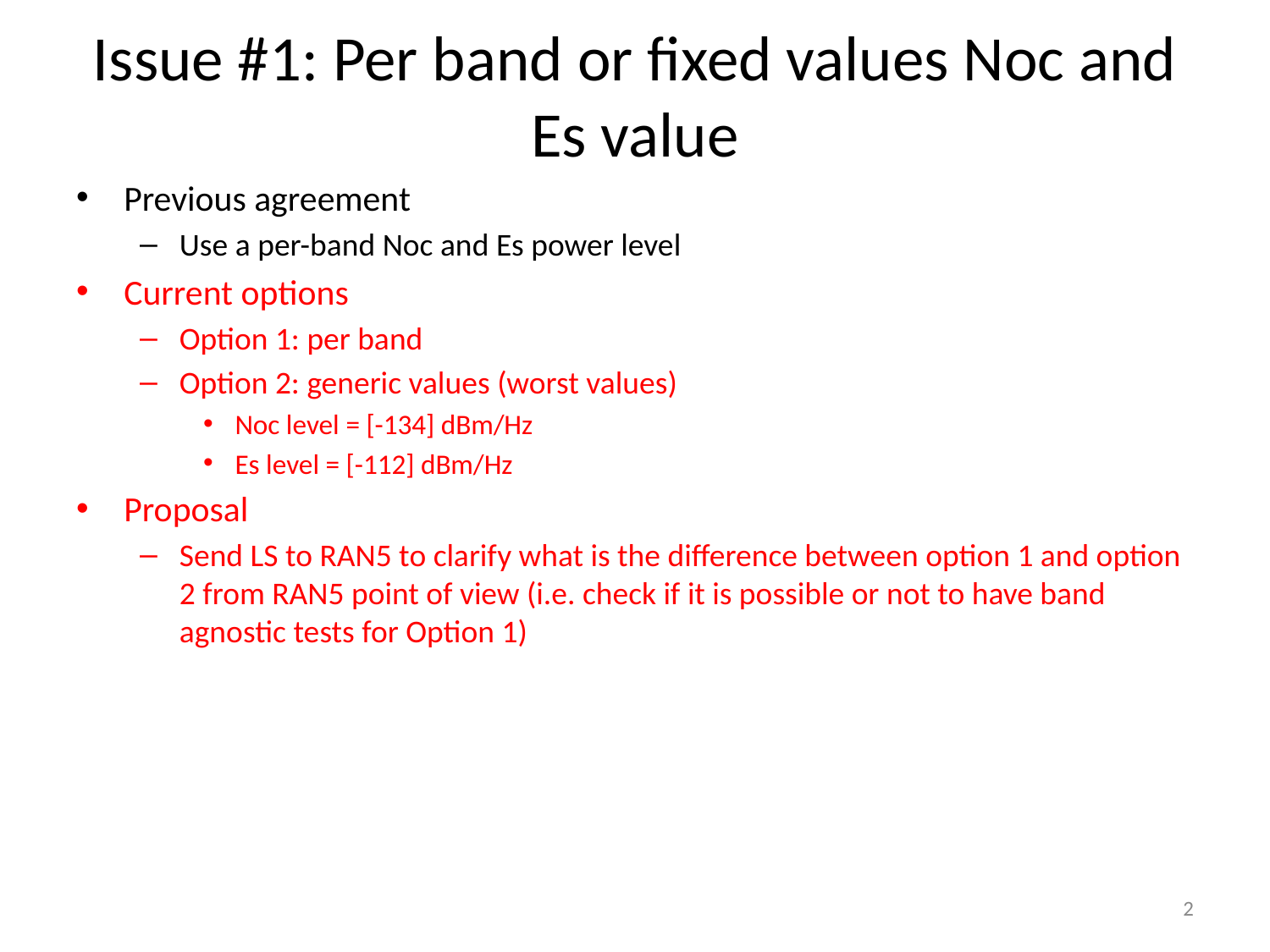

# Issue #1: Per band or fixed values Noc and Es value
Previous agreement
Use a per-band Noc and Es power level
Current options
Option 1: per band
Option 2: generic values (worst values)
Noc level = [-134] dBm/Hz
Es level = [-112] dBm/Hz
Proposal
Send LS to RAN5 to clarify what is the difference between option 1 and option 2 from RAN5 point of view (i.e. check if it is possible or not to have band agnostic tests for Option 1)

2